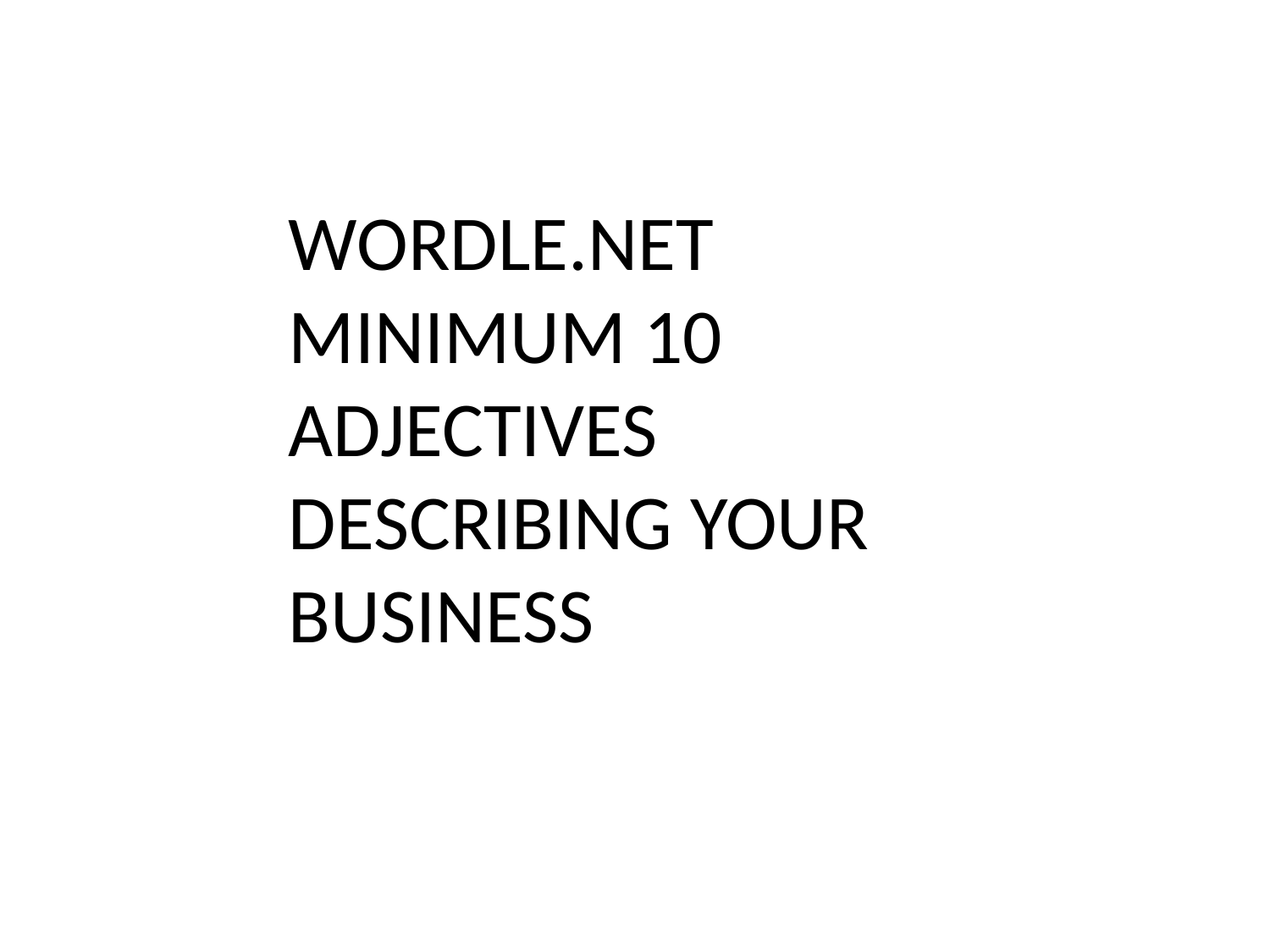

WORDLE.NET MINIMUM 10 ADJECTIVES DESCRIBING YOUR BUSINESS